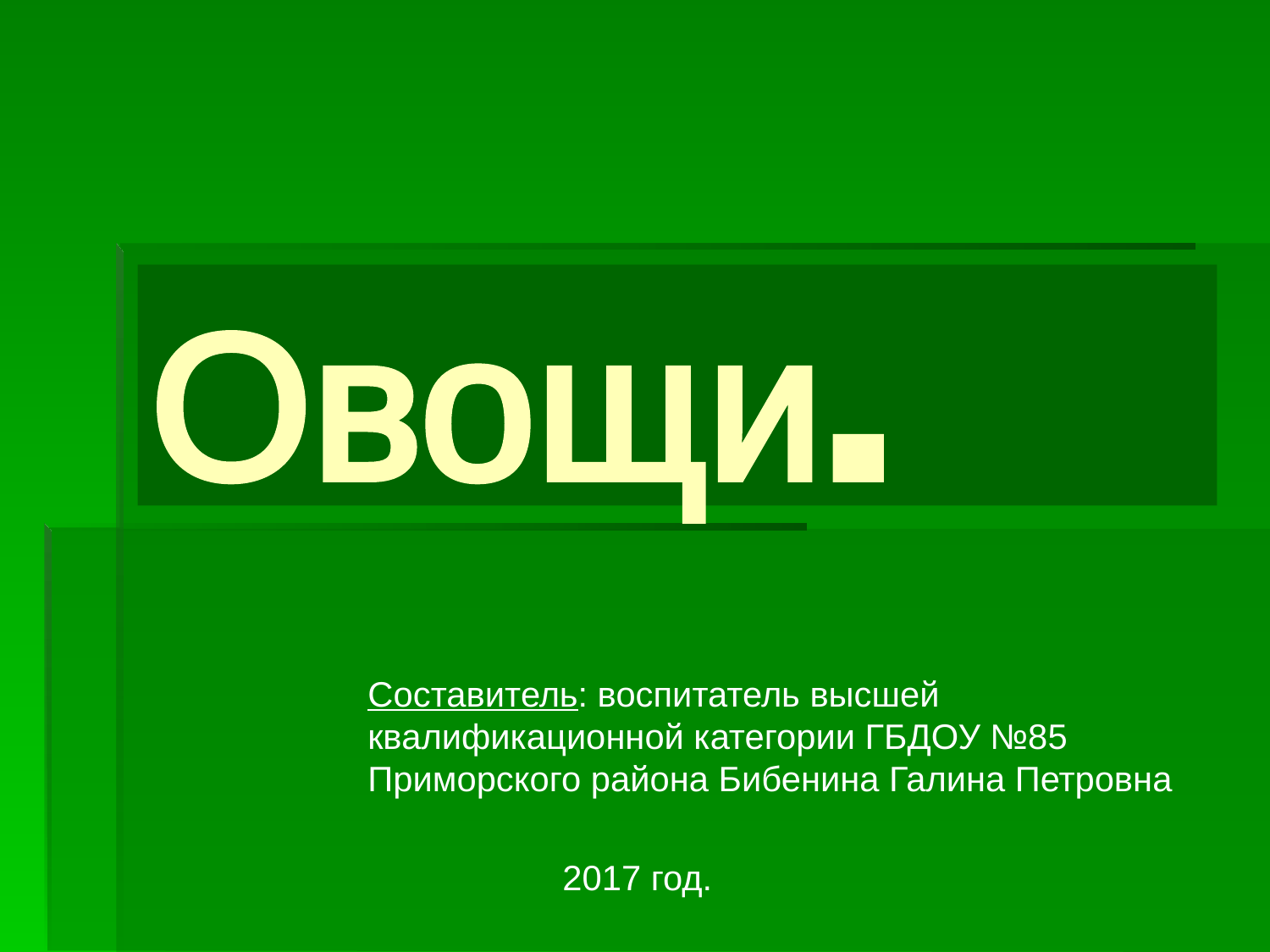

# Овощи.

Составитель: воспитатель высшей квалификационной категории ГБДОУ №85 Приморского района Бибенина Галина Петровна

                    2017 год.